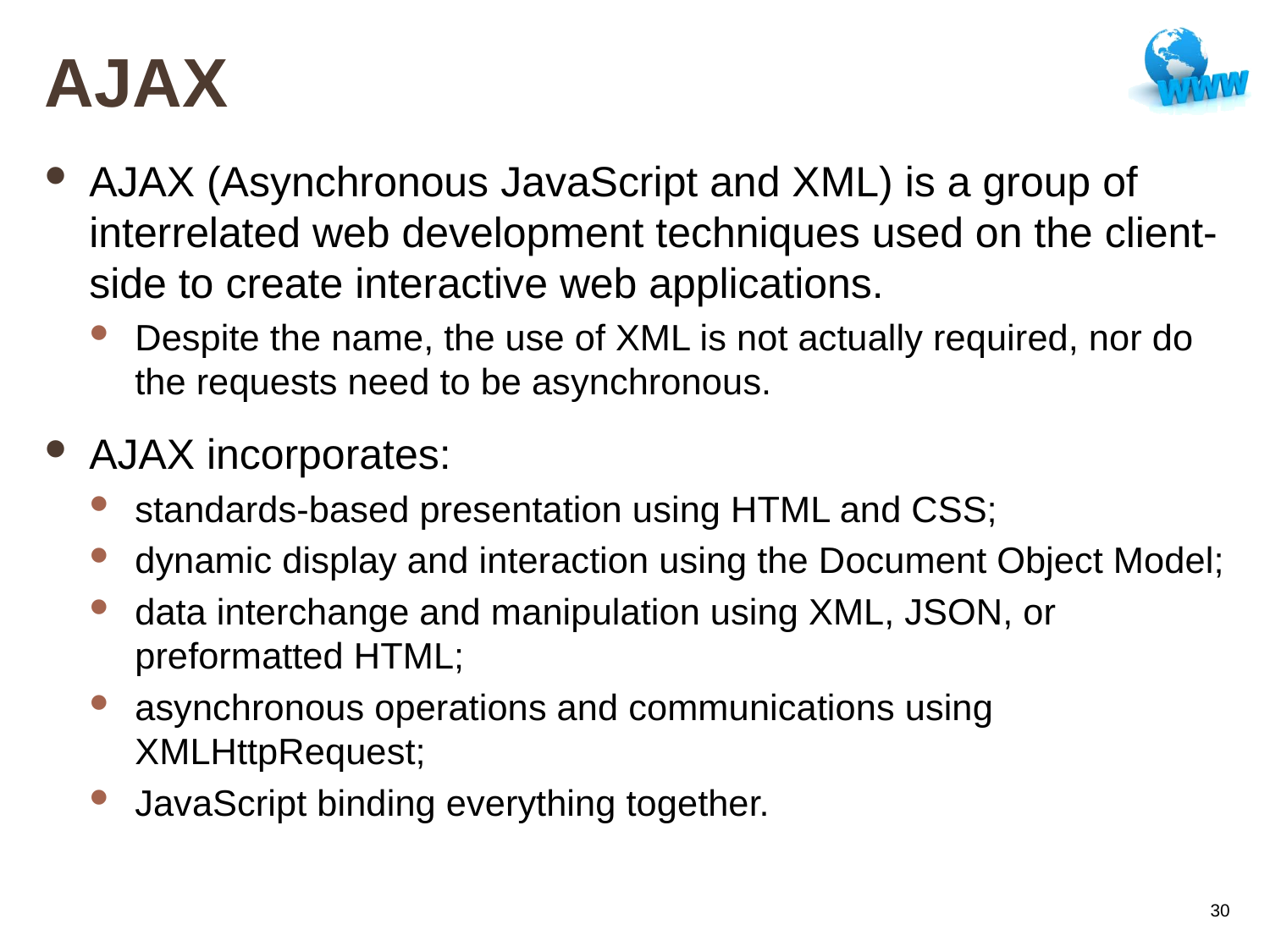

# AJAX
AJAX (Asynchronous JavaScript and XML) is a group of interrelated web development techniques used on the client-side to create interactive web applications.
Despite the name, the use of XML is not actually required, nor do the requests need to be asynchronous.
AJAX incorporates:
standards-based presentation using HTML and CSS;
dynamic display and interaction using the Document Object Model;
data interchange and manipulation using XML, JSON, or preformatted HTML;
asynchronous operations and communications using XMLHttpRequest;
JavaScript binding everything together.
30